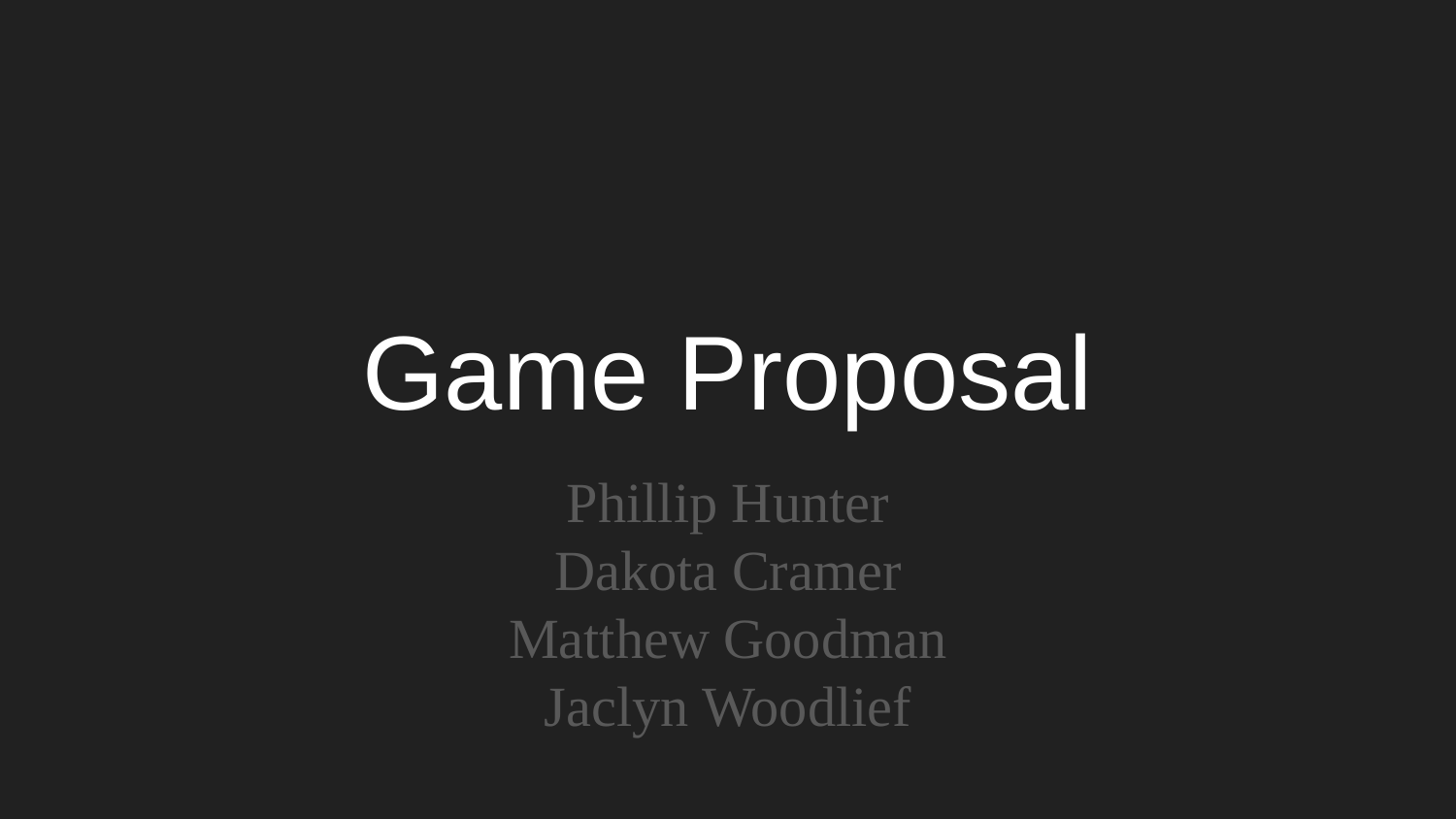

# Game Proposal
Phillip Hunter
Dakota Cramer
Matthew Goodman
Jaclyn Woodlief